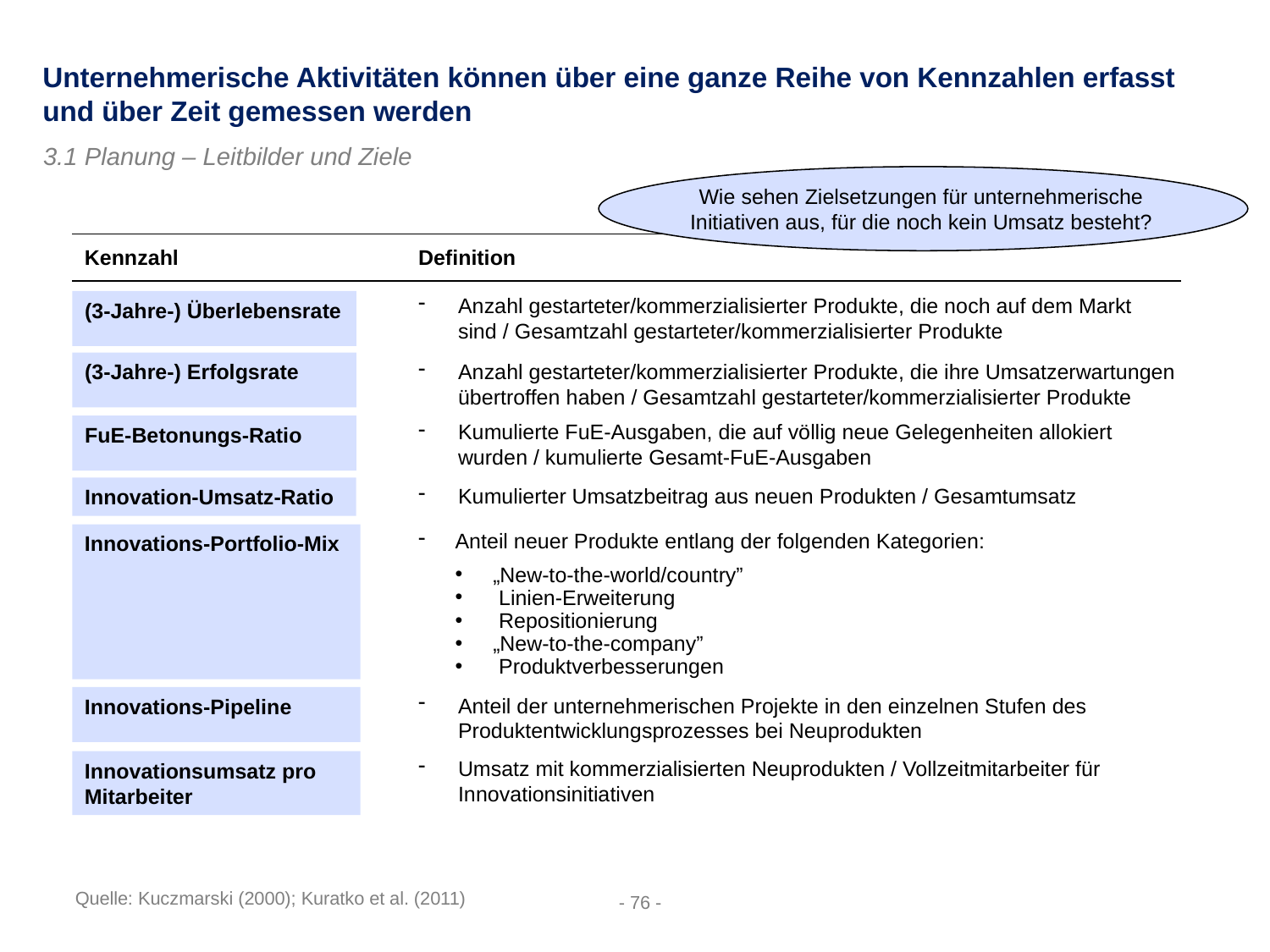

Unternehmerische Aktivitäten können über eine ganze Reihe von Kennzahlen erfasst und über Zeit gemessen werden
3.1 Planung – Leitbilder und Ziele

Wie sehen Zielsetzungen für unternehmerische Initiativen aus, für die noch kein Umsatz besteht?
Definition
Kennzahl
Anzahl gestarteter/kommerzialisierter Produkte, die noch auf dem Markt sind / Gesamtzahl gestarteter/kommerzialisierter Produkte

(3-Jahre-) Überlebensrate
(3-Jahre-) Erfolgsrate
Anzahl gestarteter/kommerzialisierter Produkte, die ihre Umsatzerwartungen übertroffen haben / Gesamtzahl gestarteter/kommerzialisierter Produkte
Kumulierte FuE-Ausgaben, die auf völlig neue Gelegenheiten allokiert wurden / kumulierte Gesamt-FuE-Ausgaben
FuE-Betonungs-Ratio
Kumulierter Umsatzbeitrag aus neuen Produkten / Gesamtumsatz
Innovation-Umsatz-Ratio
Anteil neuer Produkte entlang der folgenden Kategorien:
„New-to-the-world/country”
 Linien-Erweiterung
 Repositionierung
„New-to-the-company”
 Produktverbesserungen
Innovations-Portfolio-Mix
Anteil der unternehmerischen Projekte in den einzelnen Stufen des Produktentwicklungsprozesses bei Neuprodukten
Innovations-Pipeline
Umsatz mit kommerzialisierten Neuprodukten / Vollzeitmitarbeiter für Innovationsinitiativen
Innovationsumsatz pro Mitarbeiter
Quelle: Kuczmarski (2000); Kuratko et al. (2011)
- 76 -